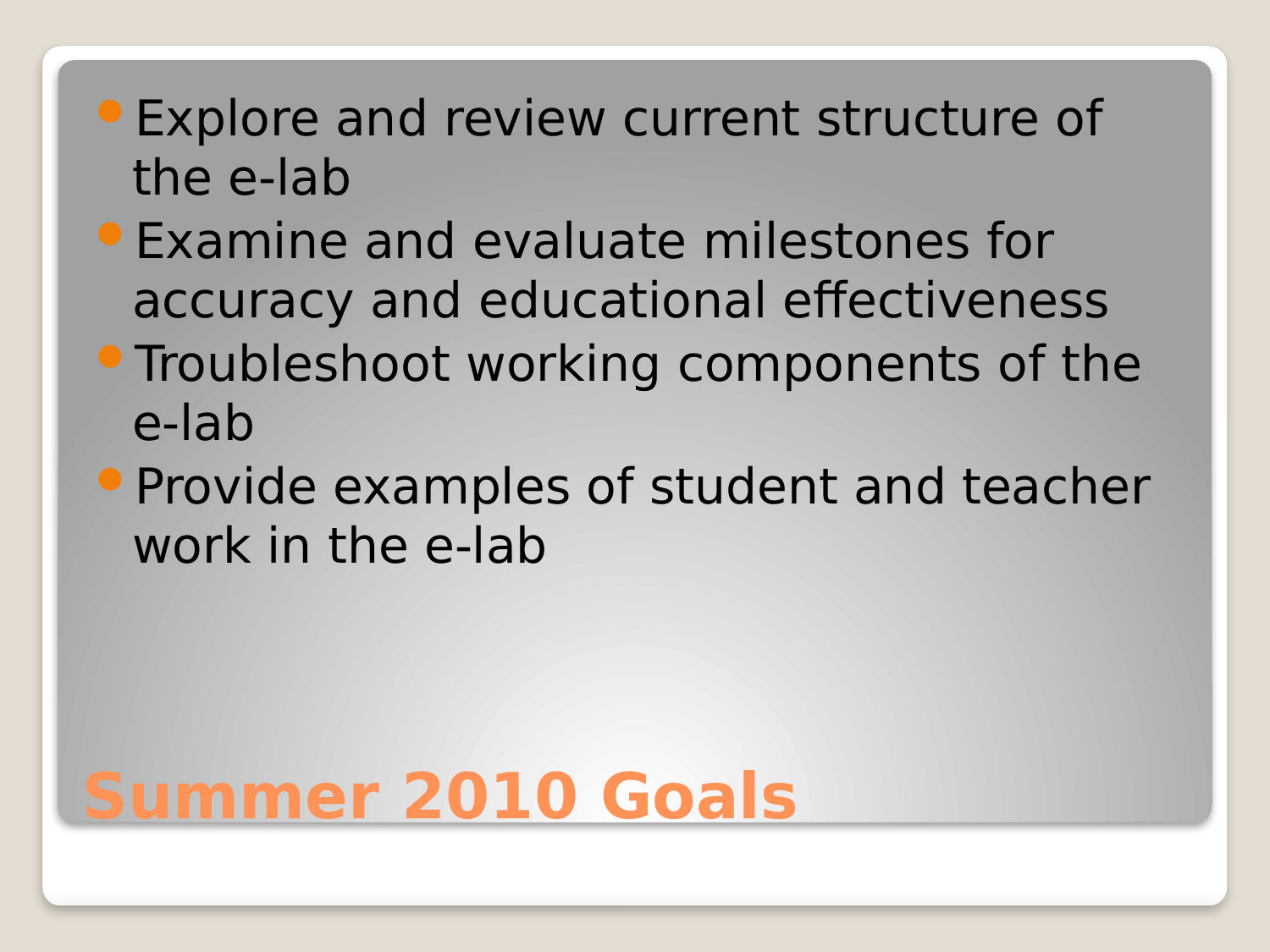

Explore and review current structure of the e-lab
Examine and evaluate milestones for accuracy and educational effectiveness
Troubleshoot working components of the e-lab
Provide examples of student and teacher work in the e-lab
# Summer 2010 Goals